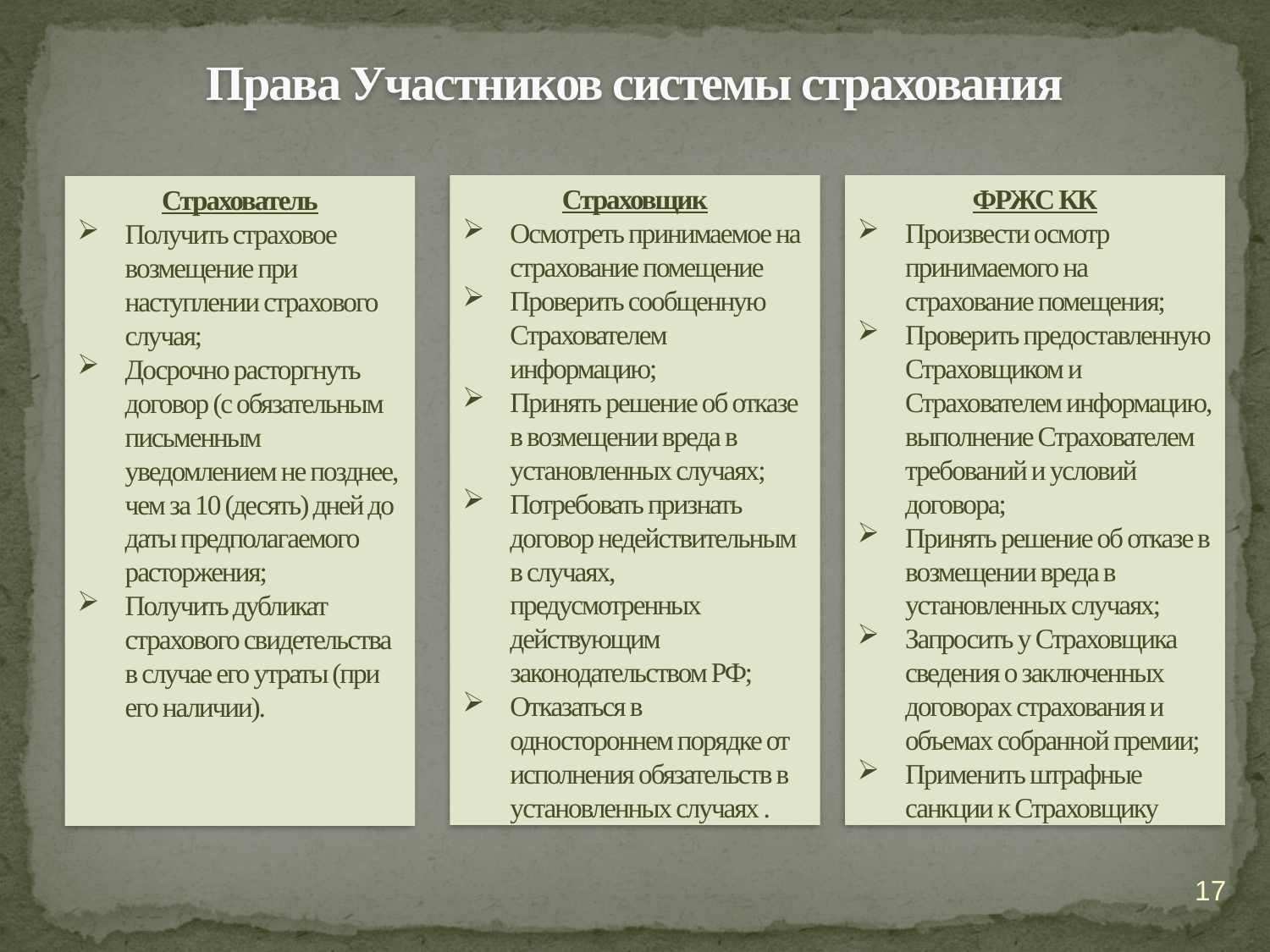

# Права Участников системы страхования
Страховщик
Осмотреть принимаемое на страхование помещение
Проверить сообщенную Страхователем информацию;
Принять решение об отказе в возмещении вреда в установленных случаях;
Потребовать признать договор недействительным в случаях, предусмотренных действующим законодательством РФ;
Отказаться в одностороннем порядке от исполнения обязательств в установленных случаях .

ФРЖС КК
Произвести осмотр принимаемого на страхование помещения;
Проверить предоставленную Страховщиком и Страхователем информацию, выполнение Страхователем требований и условий договора;
Принять решение об отказе в возмещении вреда в установленных случаях;
Запросить у Страховщика сведения о заключенных договорах страхования и объемах собранной премии;
Применить штрафные санкции к Страховщику

Страхователь
Получить страховое возмещение при наступлении страхового случая;
Досрочно расторгнуть договор (с обязательным письменным уведомлением не позднее, чем за 10 (десять) дней до даты предполагаемого расторжения;
Получить дубликат страхового свидетельства в случае его утраты (при его наличии).

17